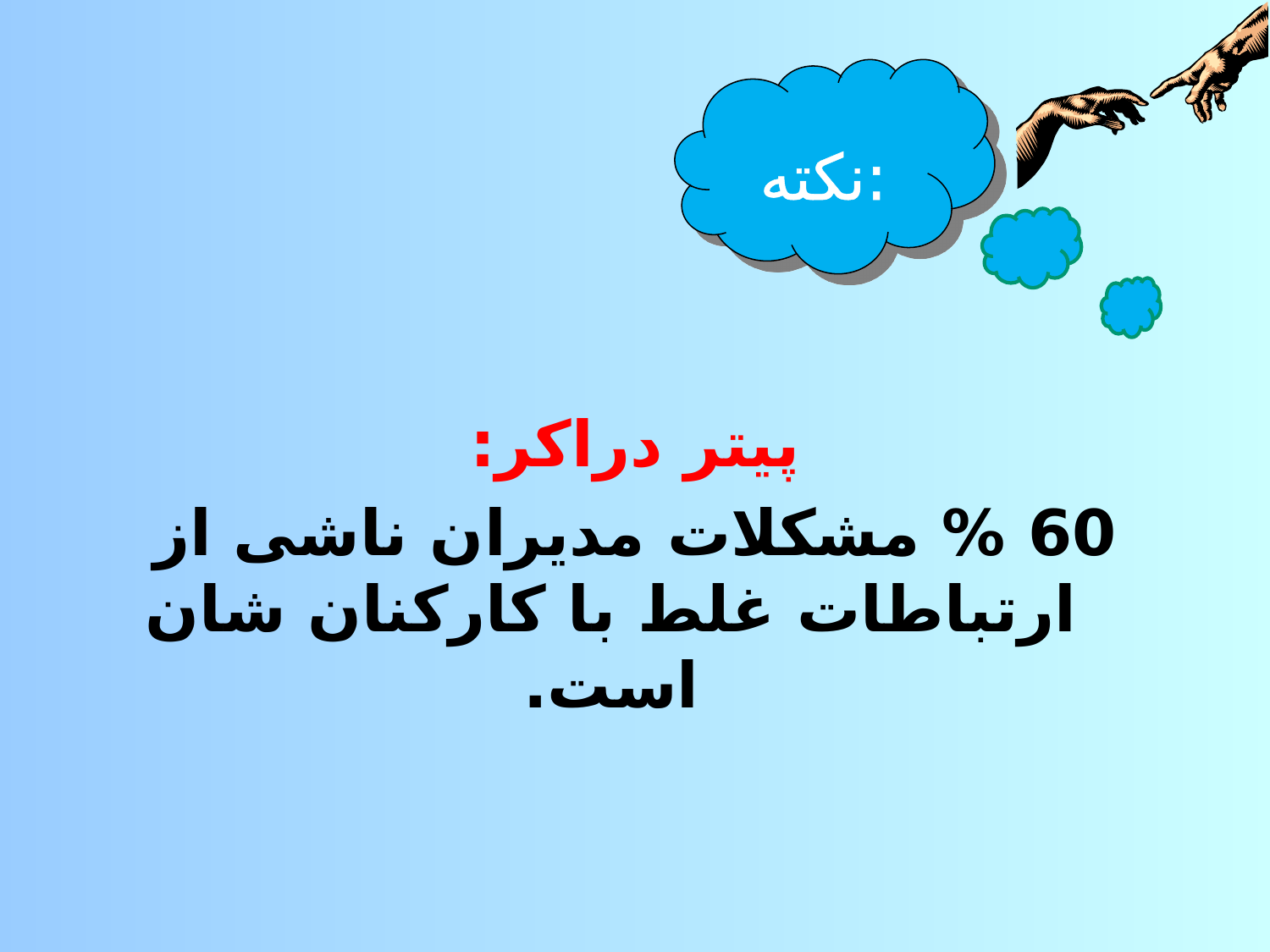

نكته:

#

پيتر دراكر:
60 % مشکلات مدیران ناشی از ارتباطات غلط با کارکنان شان است.